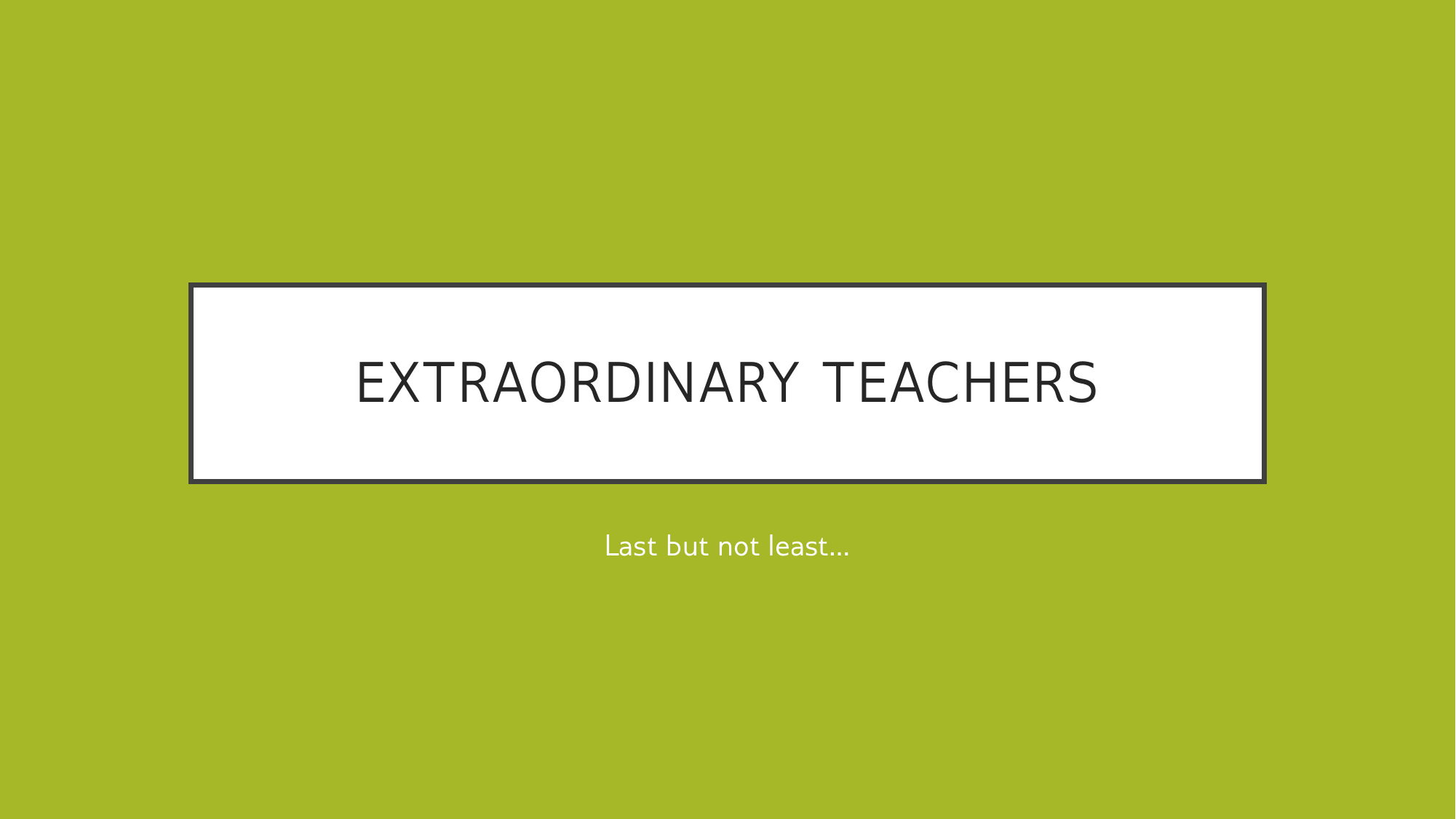

# Extraordinary teachers
Last but not least…